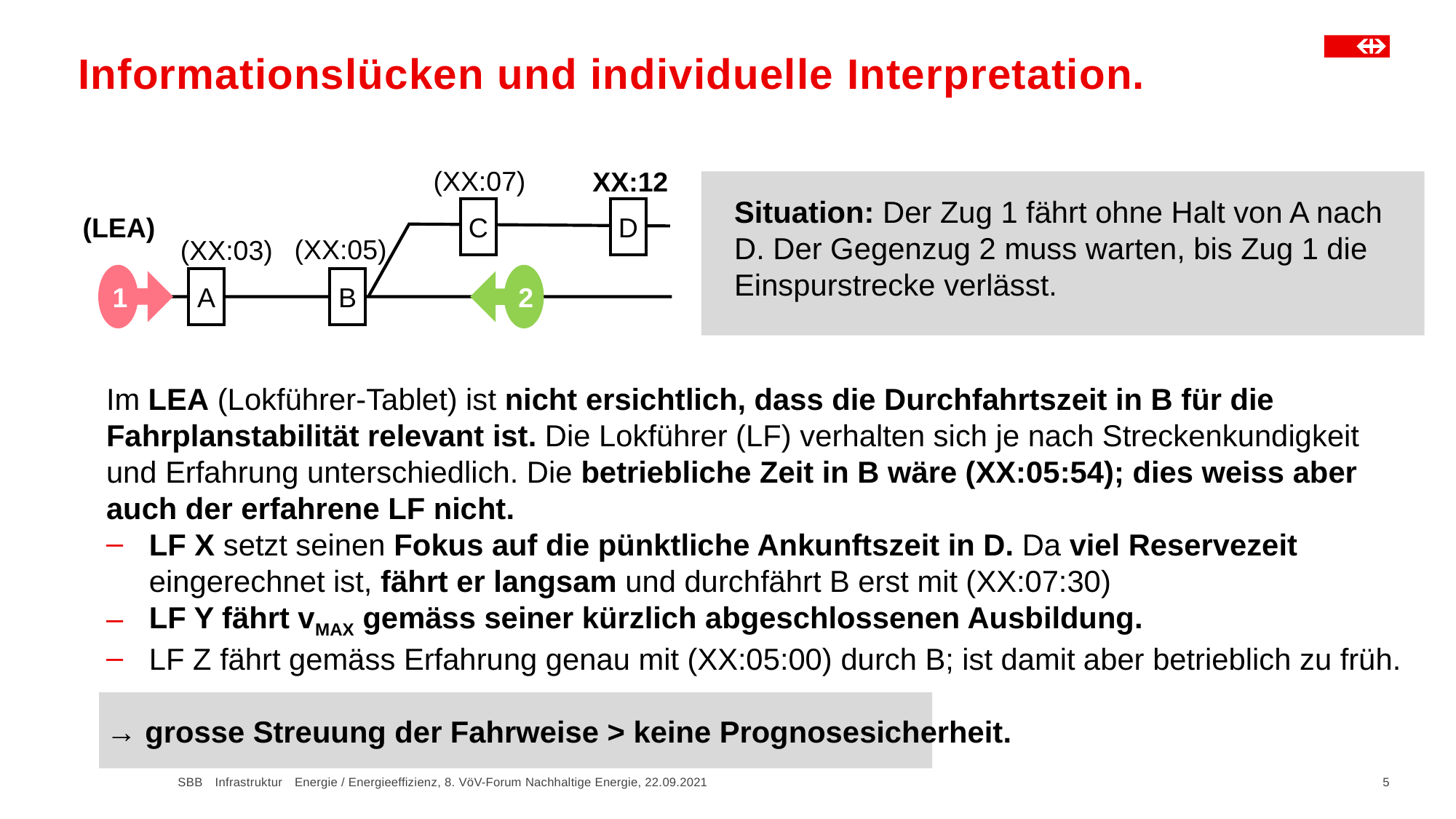

# Informationslücken und individuelle Interpretation.
(XX:07)
XX:12
C
D
(LEA)
v
(XX:05)
(XX:03)
1

2

A
B

Situation: Der Zug 1 fährt ohne Halt von A nach D. Der Gegenzug 2 muss warten, bis Zug 1 die Einspurstrecke verlässt.
Im LEA (Lokführer-Tablet) ist nicht ersichtlich, dass die Durchfahrtszeit in B für die Fahrplanstabilität relevant ist. Die Lokführer (LF) verhalten sich je nach Streckenkundigkeit und Erfahrung unterschiedlich. Die betriebliche Zeit in B wäre (XX:05:54); dies weiss aber auch der erfahrene LF nicht.
LF X setzt seinen Fokus auf die pünktliche Ankunftszeit in D. Da viel Reservezeit eingerechnet ist, fährt er langsam und durchfährt B erst mit (XX:07:30)
LF Y fährt vMAX gemäss seiner kürzlich abgeschlossenen Ausbildung.
LF Z fährt gemäss Erfahrung genau mit (XX:05:00) durch B; ist damit aber betrieblich zu früh.
→ grosse Streuung der Fahrweise > keine Prognosesicherheit.

SBB Infrastruktur Energie / Energieeffizienz, 8. VöV-Forum Nachhaltige Energie, 22.09.2021
5